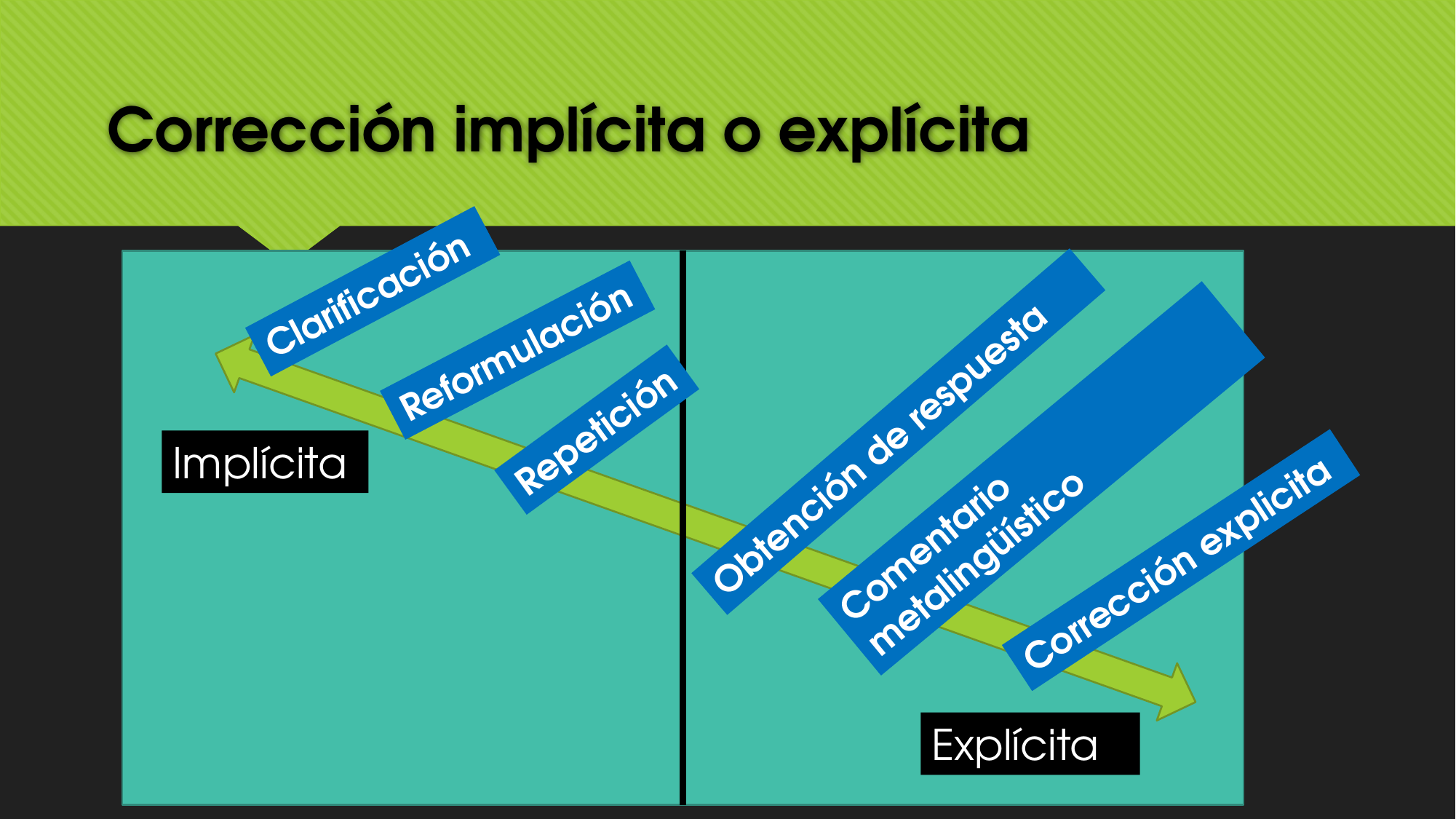

# Corrección implícita o explícita

Clarificación

Reformulación
Repetición
Obtención de respuesta
Comentario metalingüístico
Implícita
Corrección explicita
Explícita